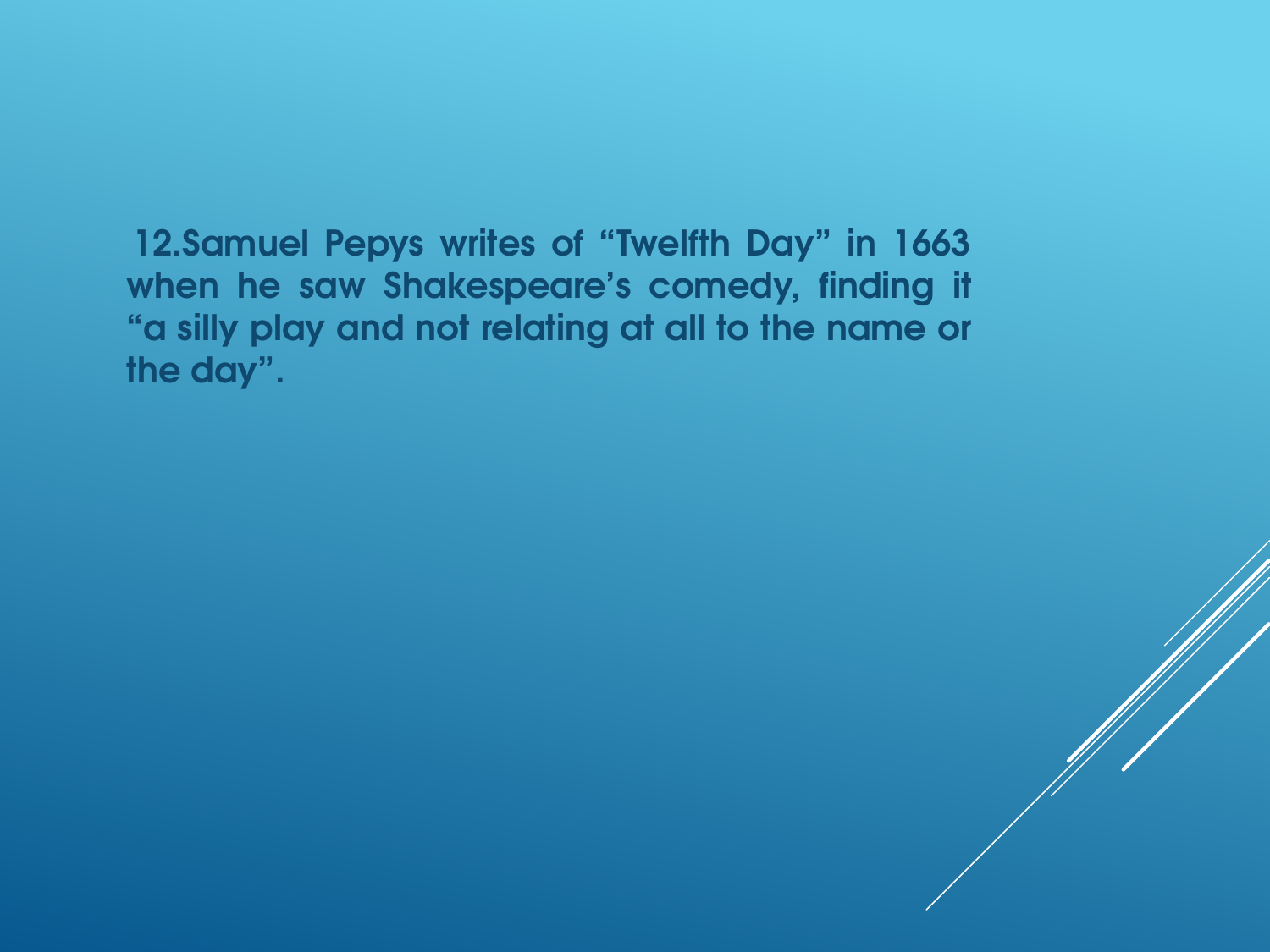

12.Samuel Pepys writes of “Twelfth Day” in 1663 when he saw Shakespeare’s comedy, finding it “a silly play and not relating at all to the name or the day”.

#